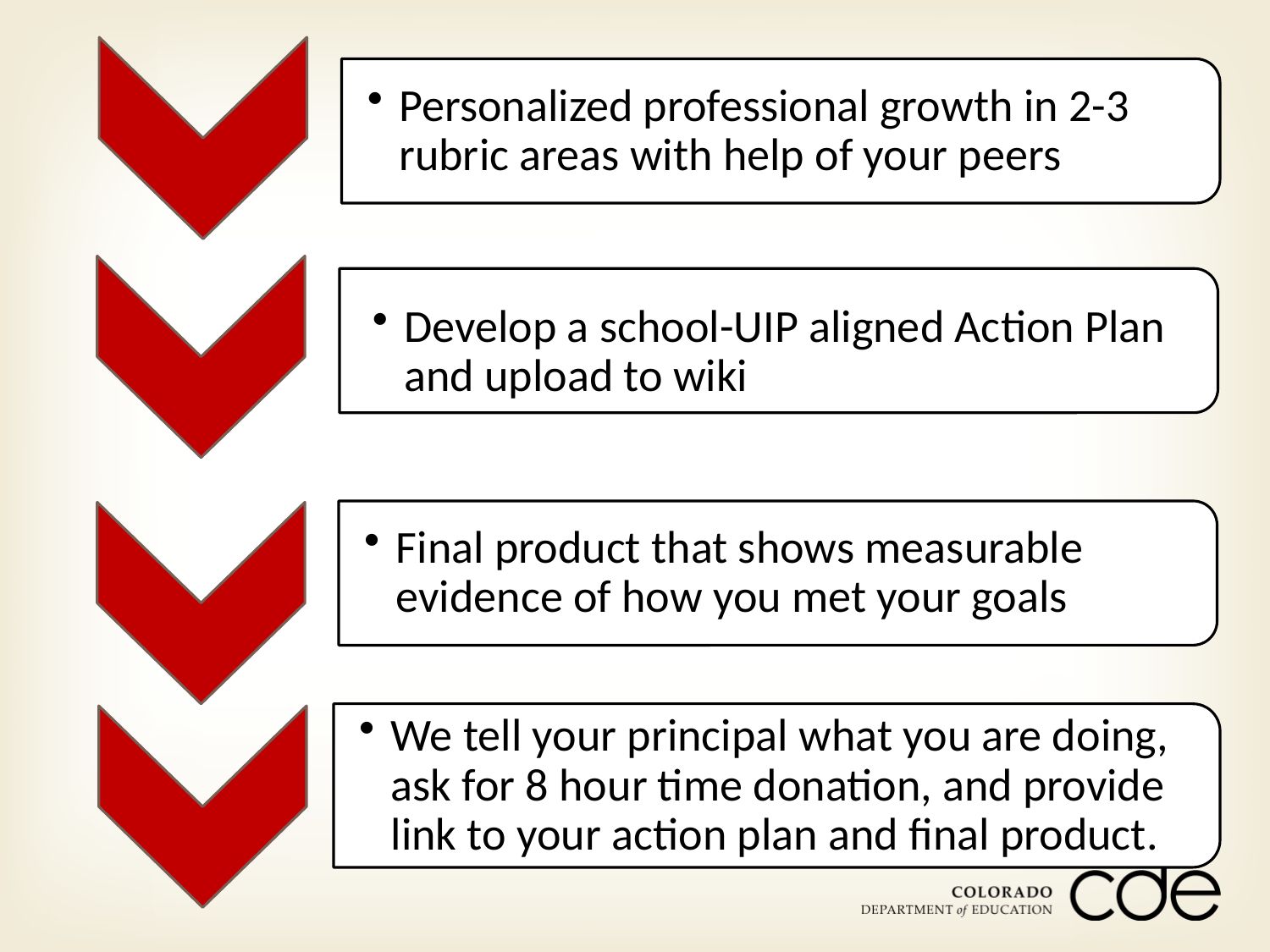

Personalized professional growth in 2-3 rubric areas with help of your peers

Develop a school-UIP aligned Action Plan and upload to wiki

Final product that shows measurable evidence of how you met your goals

We tell your principal what you are doing, ask for 8 hour time donation, and provide link to your action plan and final product.